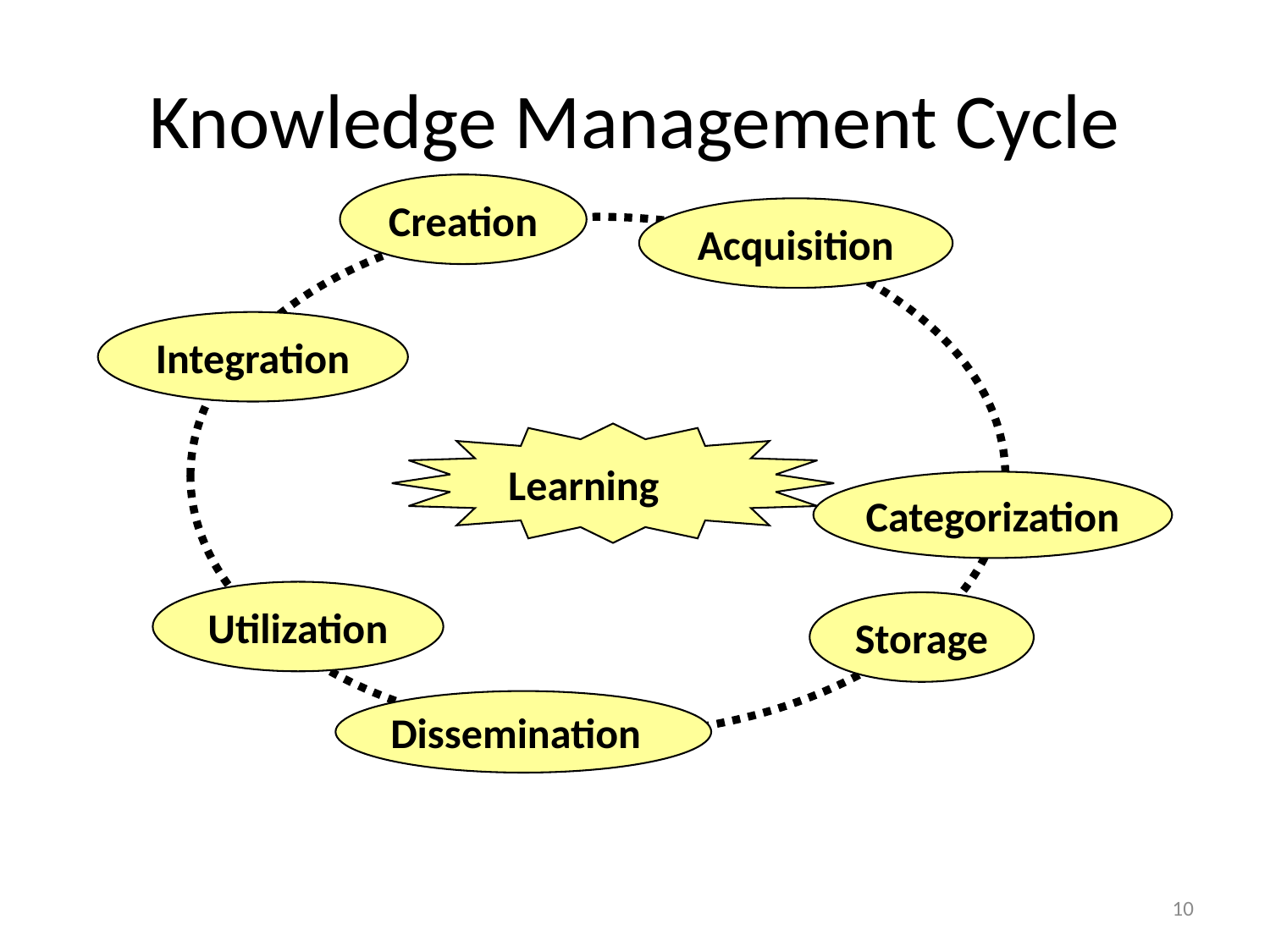

# Knowledge Management Cycle
Creation
Acquisition

Integration
Learning
Categorization
Utilization
Storage
Dissemination
10